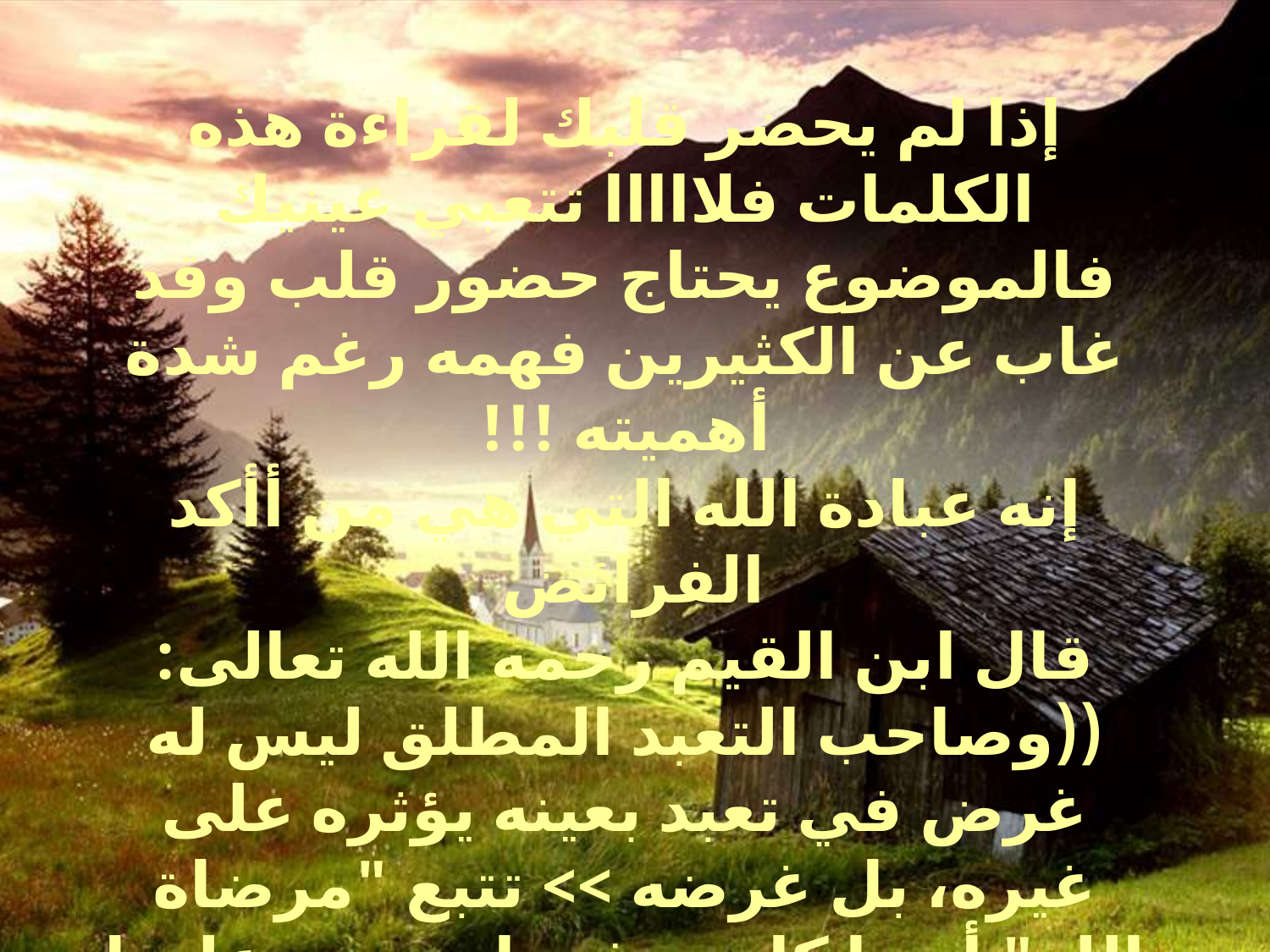

إذا لم يحضر قلبك لقراءة هذه الكلمات فلااااا تتعبي عينيك فالموضوع يحتاج حضور قلب وقد غاب عن الكثيرين فهمه رغم شدة أهميته !!!
إنه عبادة الله التي هي من أأكد الفرائض
قال ابن القيم رحمه الله تعالى: ((وصاحب التعبد المطلق ليس له غرض في تعبد بعينه يؤثره على غيره، بل غرضه >> تتبع "مرضاة الله" أينما كانت، فمدار تعبده عليها فلا يزال متنقلا في منازل العبودية ، كلما رفعت له منزلة "عَمِلَ على  سيرهِ إليها" واشتغل بها، حتى تلوح منزلة أخرى فهذا دأبهُ في السير حتى ينتهي سيره ))